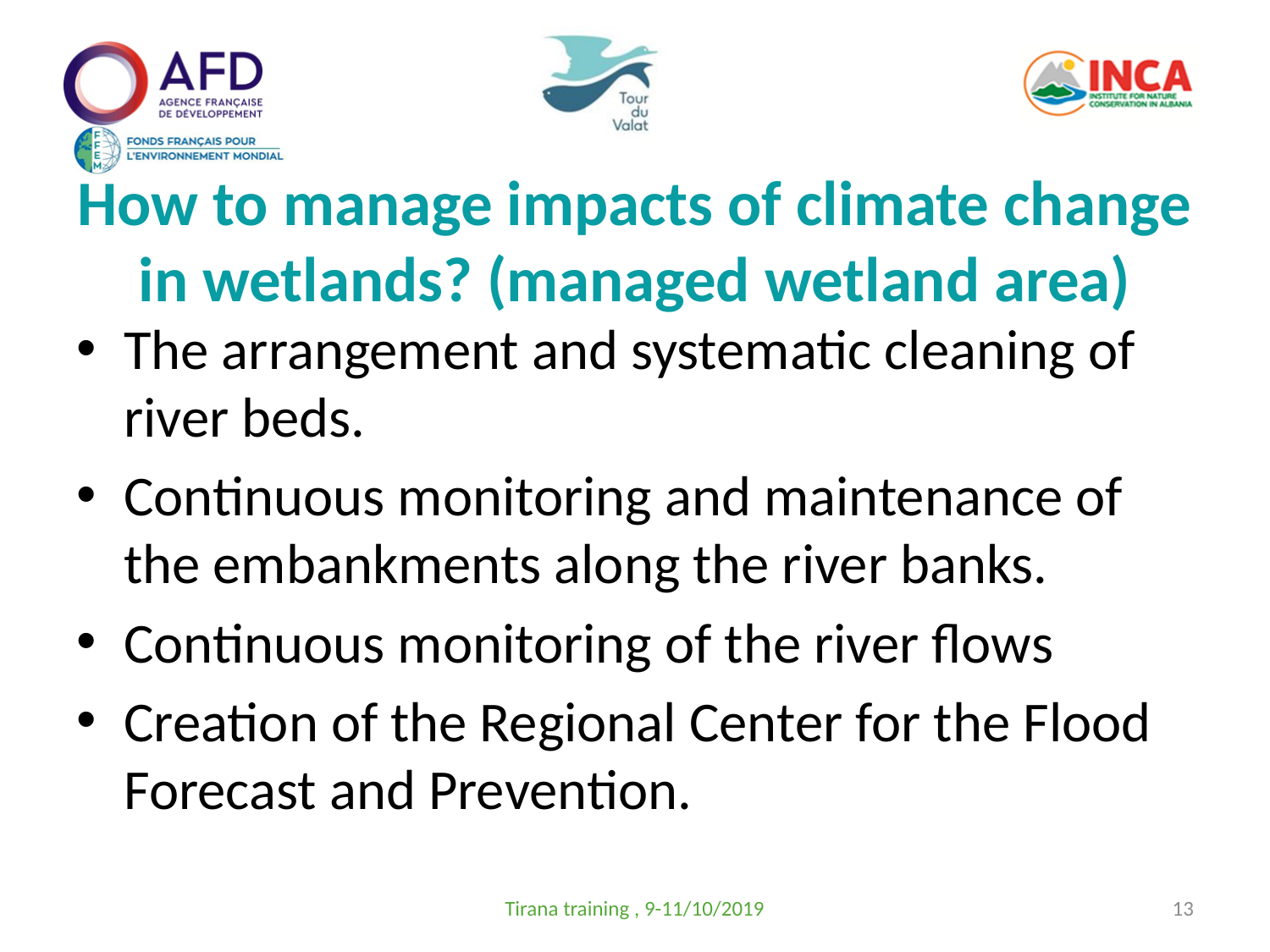

# How to manage impacts of climate change in wetlands? (managed wetland area)
The arrangement and systematic cleaning of river beds.
Continuous monitoring and maintenance of the embankments along the river banks.
Continuous monitoring of the river flows
Creation of the Regional Center for the Flood Forecast and Prevention.

Tirana training , 9-11/10/2019
13